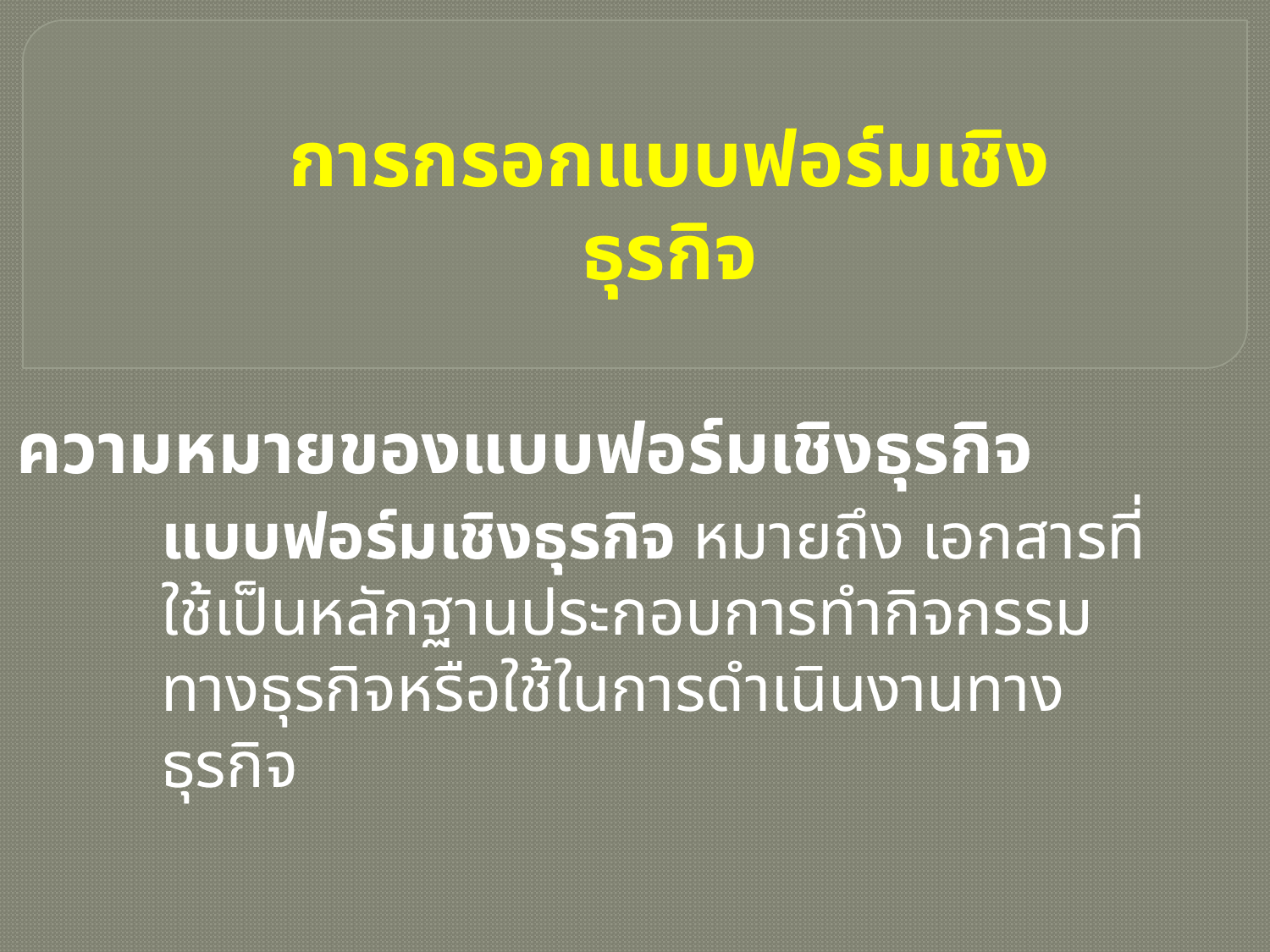

การกรอกแบบฟอร์มเชิงธุรกิจ
ความหมายของแบบฟอร์มเชิงธุรกิจ
แบบฟอร์มเชิงธุรกิจ หมายถึง เอกสารที่ใช้เป็นหลักฐานประกอบการทำกิจกรรมทางธุรกิจหรือใช้ในการดำเนินงานทางธุรกิจ